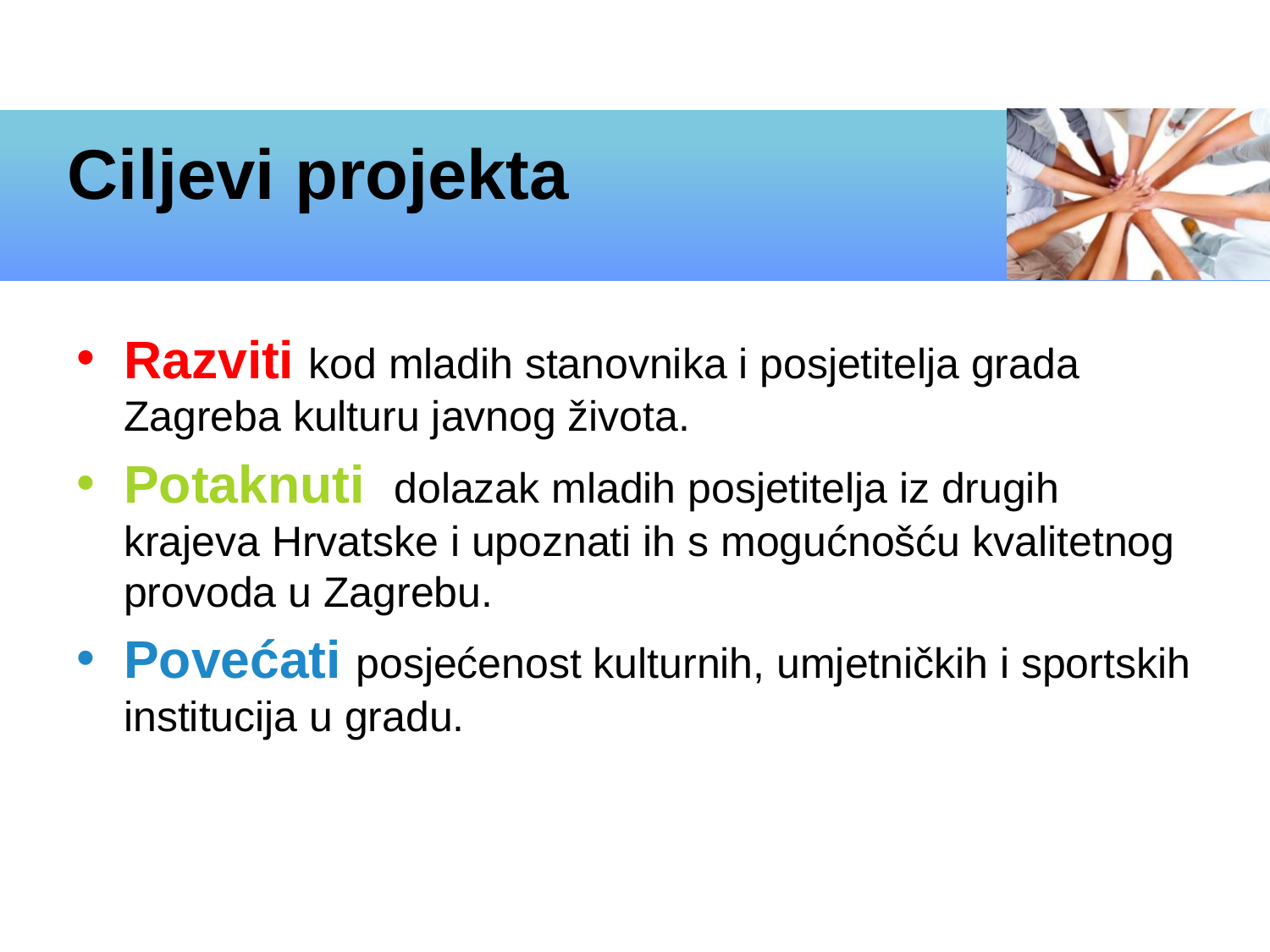

# Ciljevi projekta
Razviti kod mladih stanovnika i posjetitelja grada Zagreba kulturu javnog života.
Potaknuti  dolazak mladih posjetitelja iz drugih krajeva Hrvatske i upoznati ih s mogućnošću kvalitetnog provoda u Zagrebu.
Povećati posjećenost kulturnih, umjetničkih i sportskih institucija u gradu.